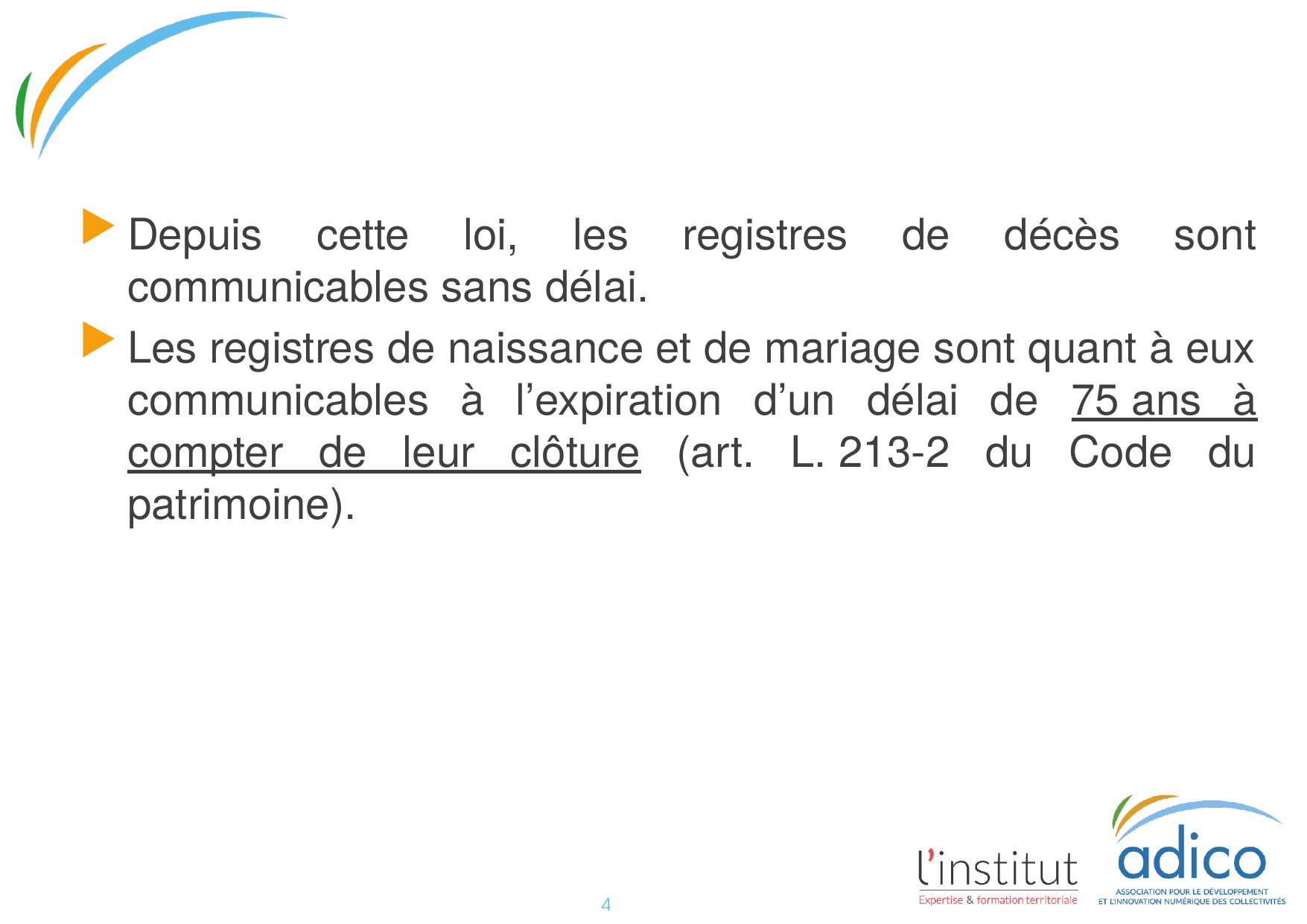

#

Depuis cette loi, les registres de décès sont communicables sans délai.
Les registres de naissance et de mariage sont quant à eux communicables à l’expiration d’un délai de 75 ans à compter de leur clôture (art. L. 213-2 du Code du patrimoine).